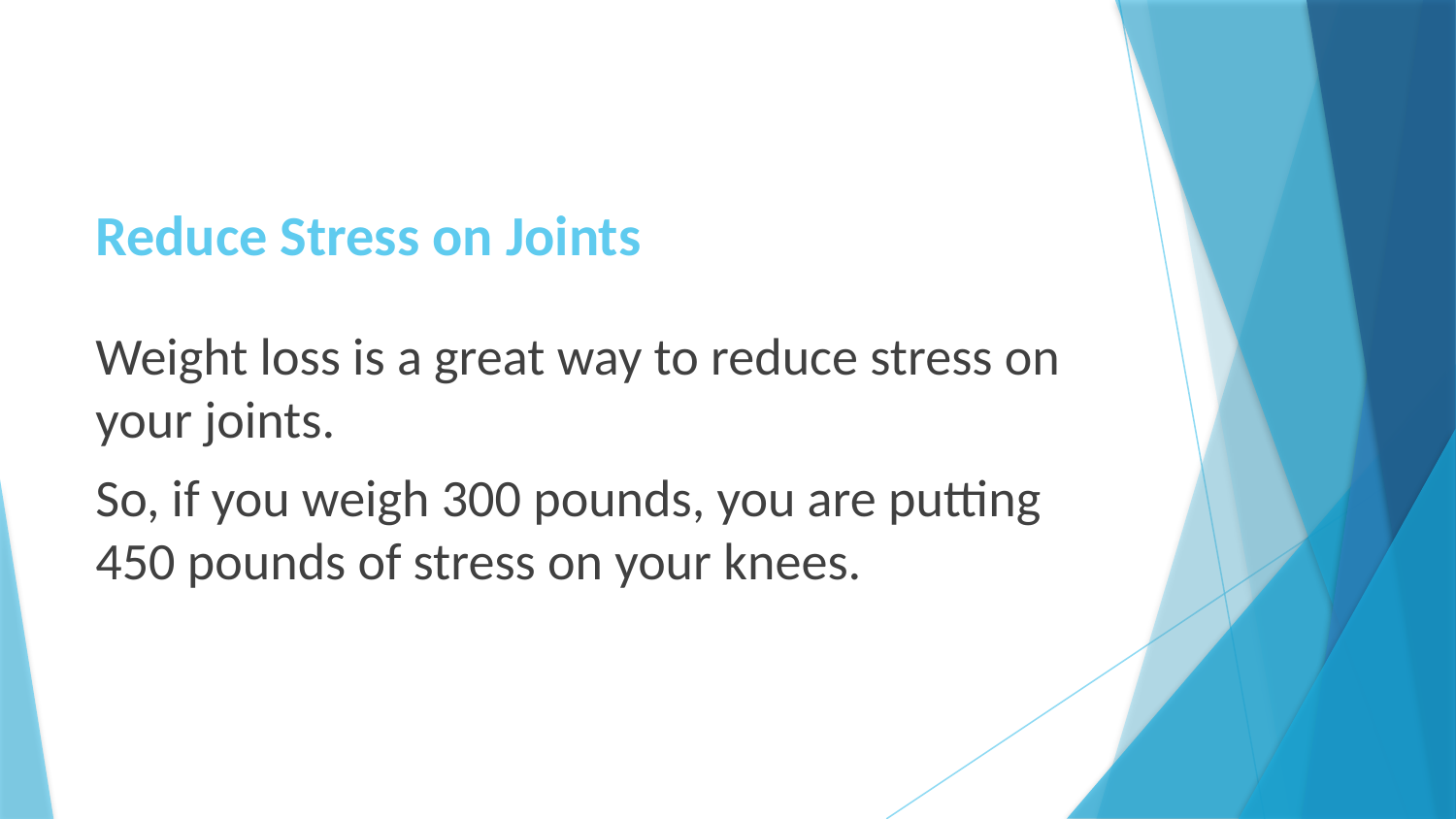

# Reduce Stress on Joints
Weight loss is a great way to reduce stress on your joints.
So, if you weigh 300 pounds, you are putting 450 pounds of stress on your knees.